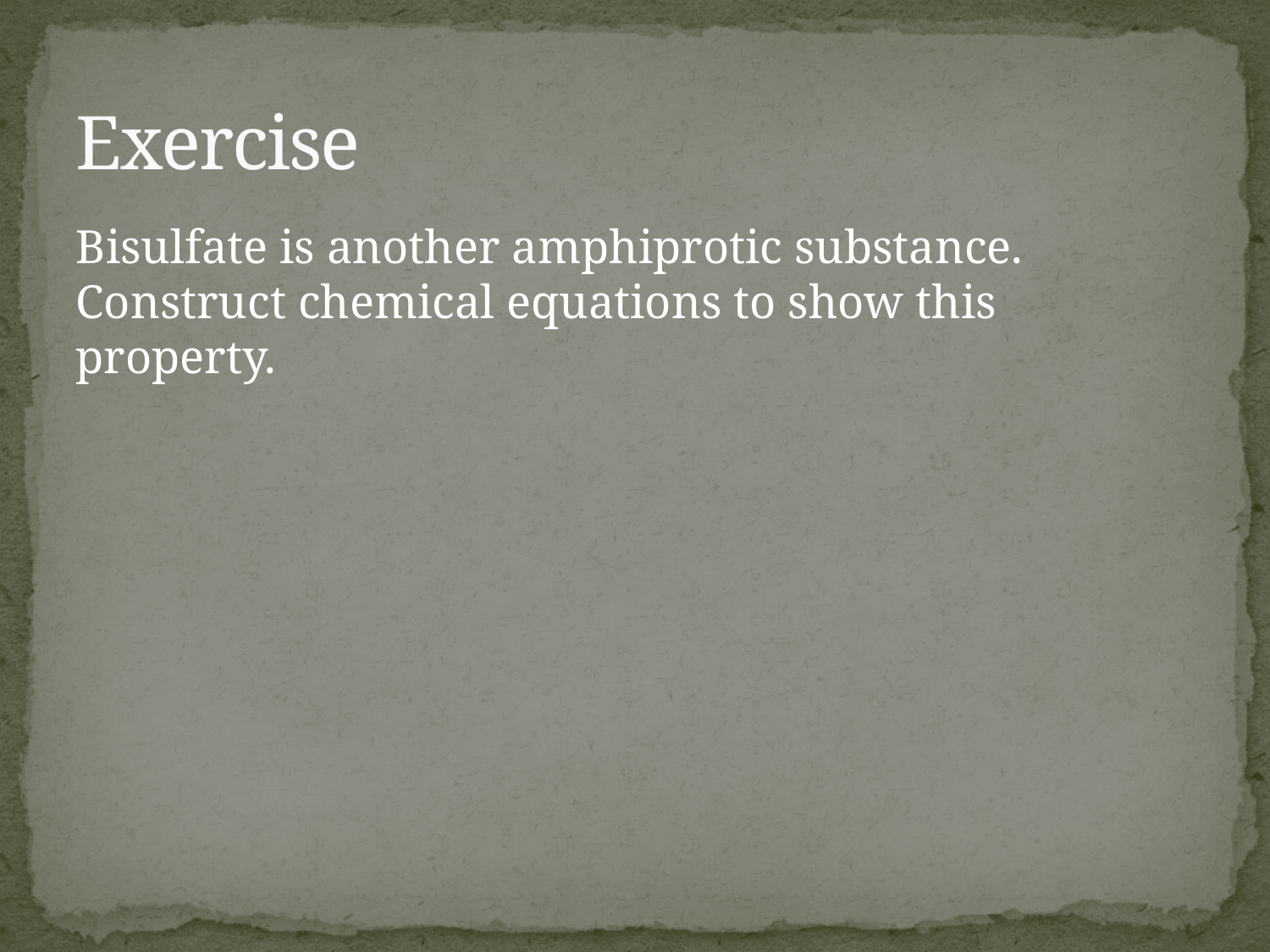

# Exercise
Bisulfate is another amphiprotic substance. Construct chemical equations to show this property.